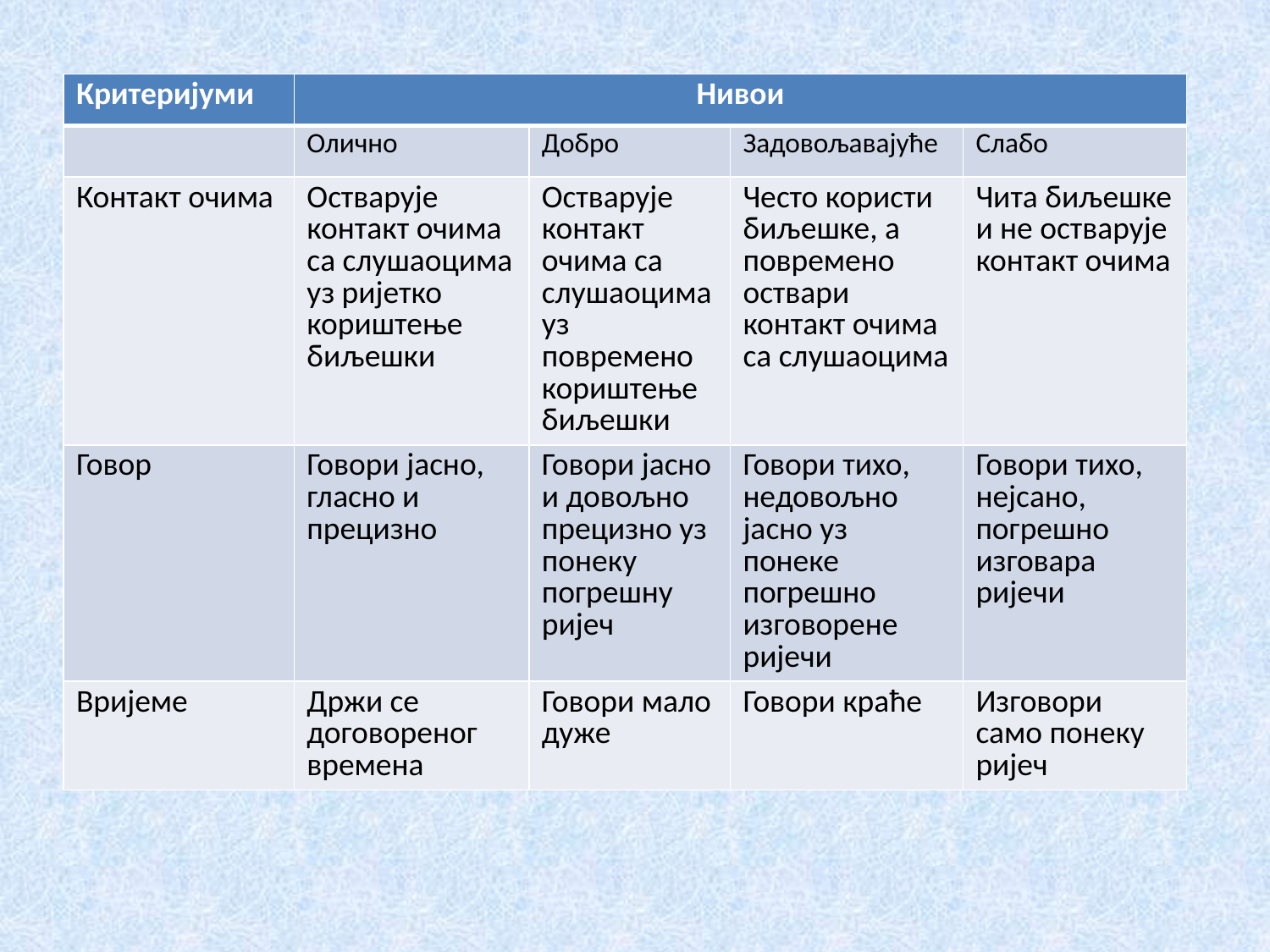

| Критеријуми | Нивои |  |  |  |
| --- | --- | --- | --- | --- |
|  | Олично | Добро | Задовољавајуће | Слабо |
| Контакт очима | Остварује контакт очима са слушаоцима уз ријетко кориштење биљешки | Остварује контакт очима са слушаоцима уз повремено кориштење биљешки | Често користи биљешке, а повремено оствари контакт очима са слушаоцима | Чита биљешке и не остварује контакт очима |
| Говор | Говори јасно, гласно и прецизно | Говори јасно и довољно прецизно уз понеку погрешну ријеч | Говори тихо, недовољно јасно уз понеке погрешно изговорене ријечи | Говори тихо, нејсано, погрешно изговара ријечи |
| Вријеме | Држи се договореног времена | Говори мало дуже | Говори краће | Изговори само понеку ријеч |